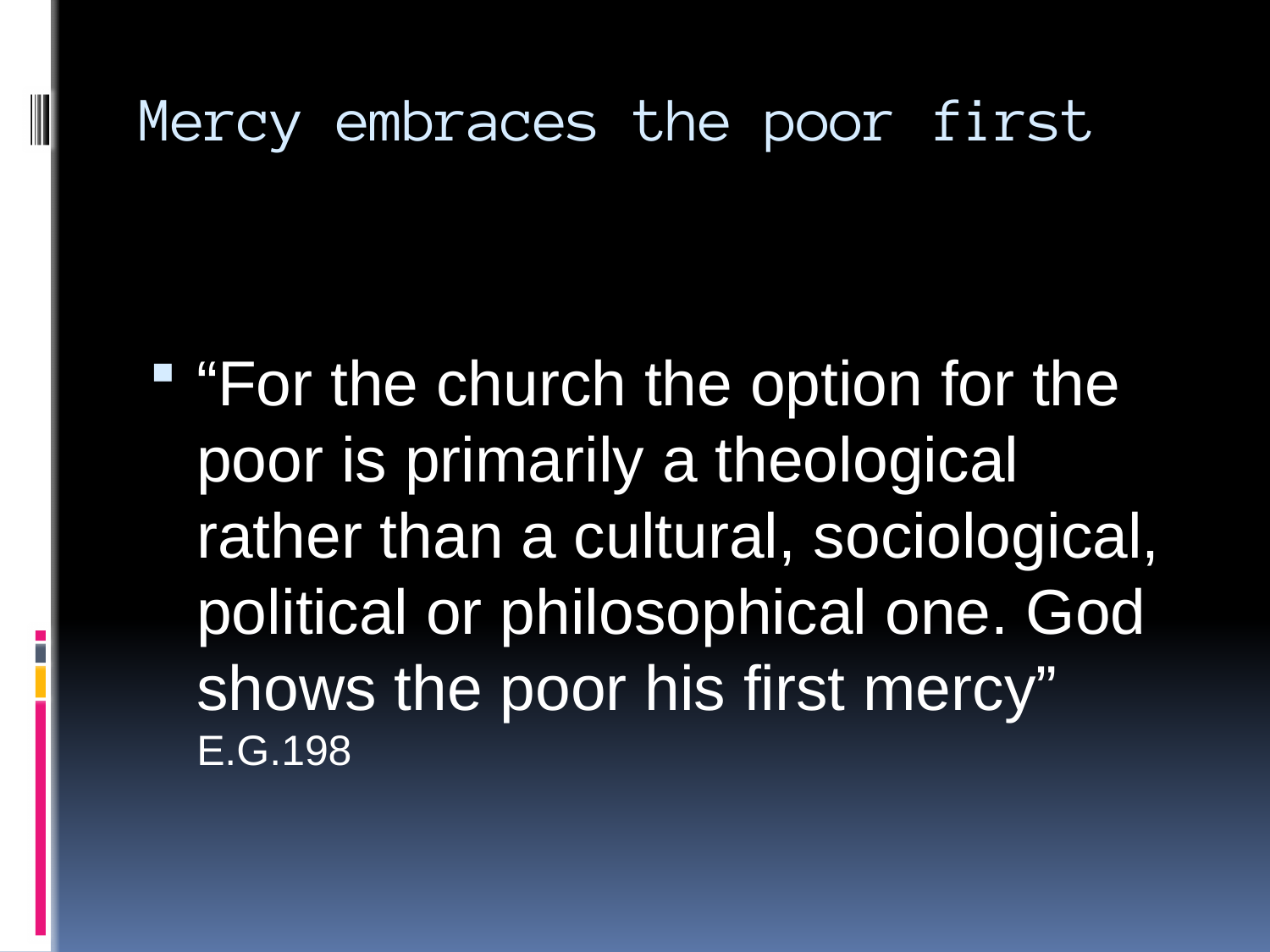

# Mercy embraces the poor first

“For the church the option for the poor is primarily a theological rather than a cultural, sociological, political or philosophical one. God shows the poor his first mercy” E.G.198